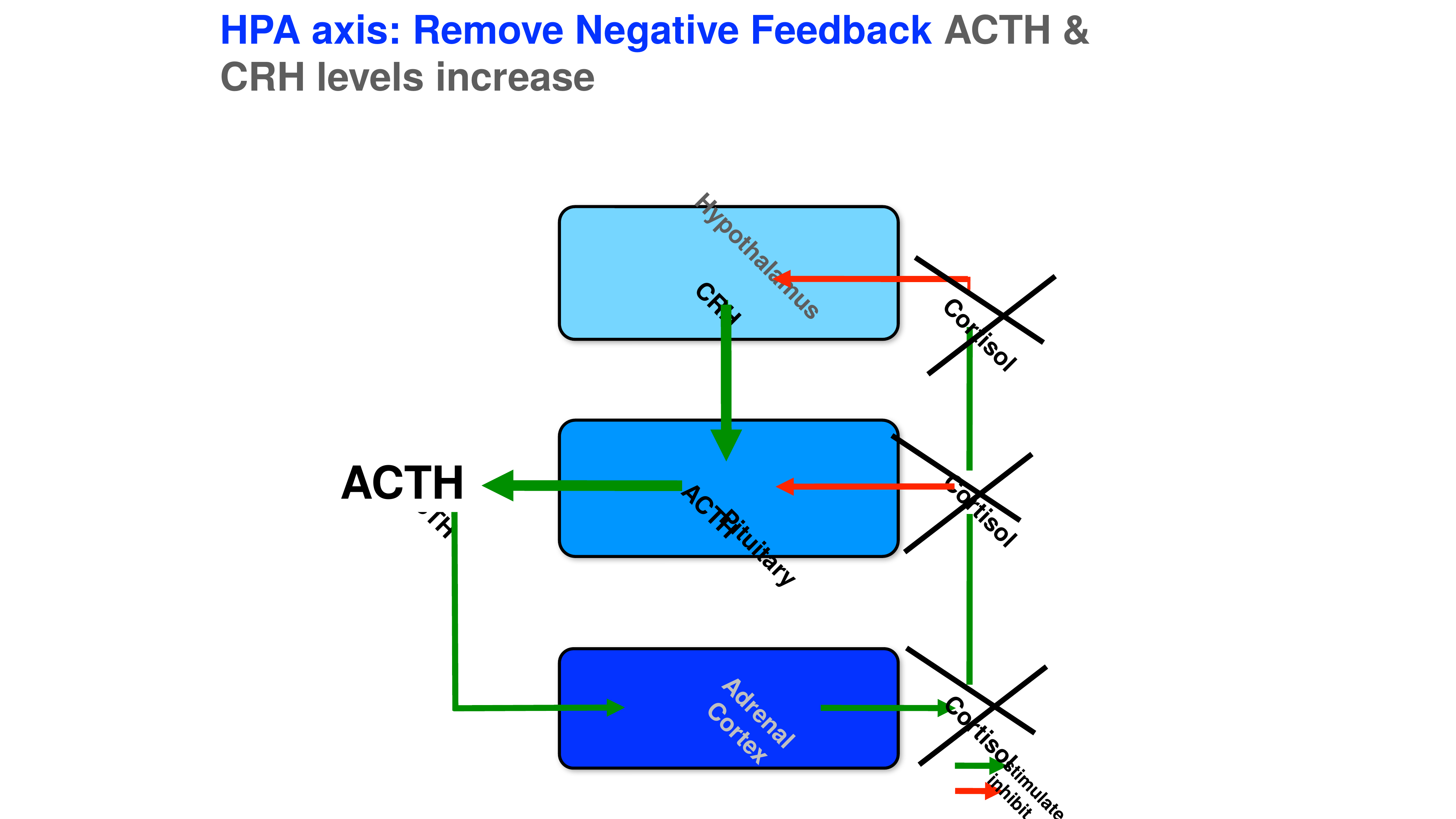

# HPA axis: Remove Negative Feedback ACTH & CRH levels increase

Hypothalamus
CRH

Cortisol

ACTH
ACTH
Cortisol

Pituitary

Adrenal
Cortex
Cortisol

ACTH
stimulate
inhibit